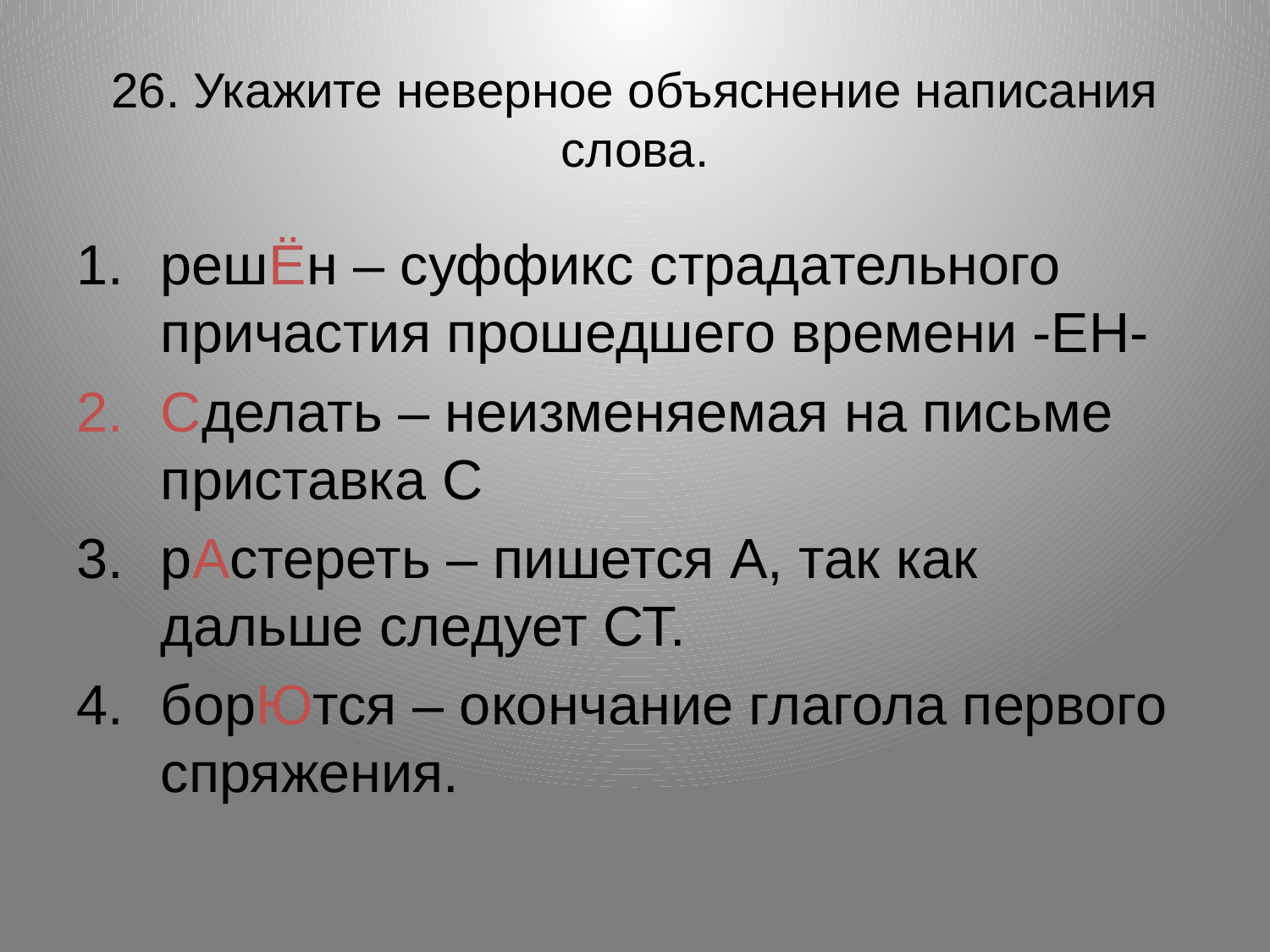

# 26. Укажите неверное объяснение написания слова.
решЁн – суффикс страдательного причастия прошедшего времени -ЕН-
Сделать – неизменяемая на письме приставка С
рАстереть – пишется А, так как дальше следует СТ.
борЮтся – окончание глагола первого спряжения.